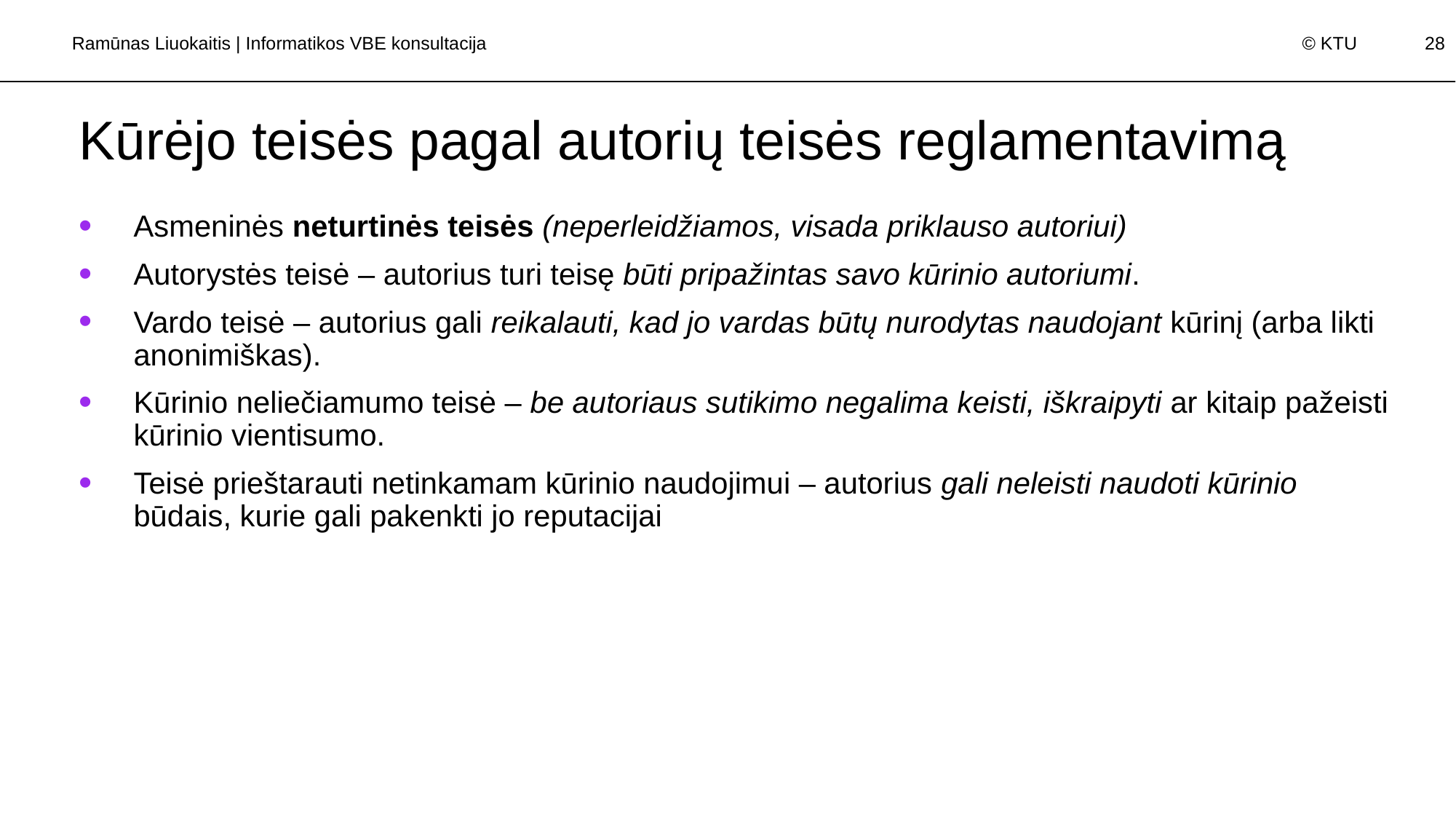

Ramūnas Liuokaitis | Informatikos VBE konsultacija
# Kūrėjo teisės pagal autorių teisės reglamentavimą
Asmeninės neturtinės teisės (neperleidžiamos, visada priklauso autoriui)
Autorystės teisė – autorius turi teisę būti pripažintas savo kūrinio autoriumi.
Vardo teisė – autorius gali reikalauti, kad jo vardas būtų nurodytas naudojant kūrinį (arba likti anonimiškas).
Kūrinio neliečiamumo teisė – be autoriaus sutikimo negalima keisti, iškraipyti ar kitaip pažeisti kūrinio vientisumo.
Teisė prieštarauti netinkamam kūrinio naudojimui – autorius gali neleisti naudoti kūrinio būdais, kurie gali pakenkti jo reputacijai